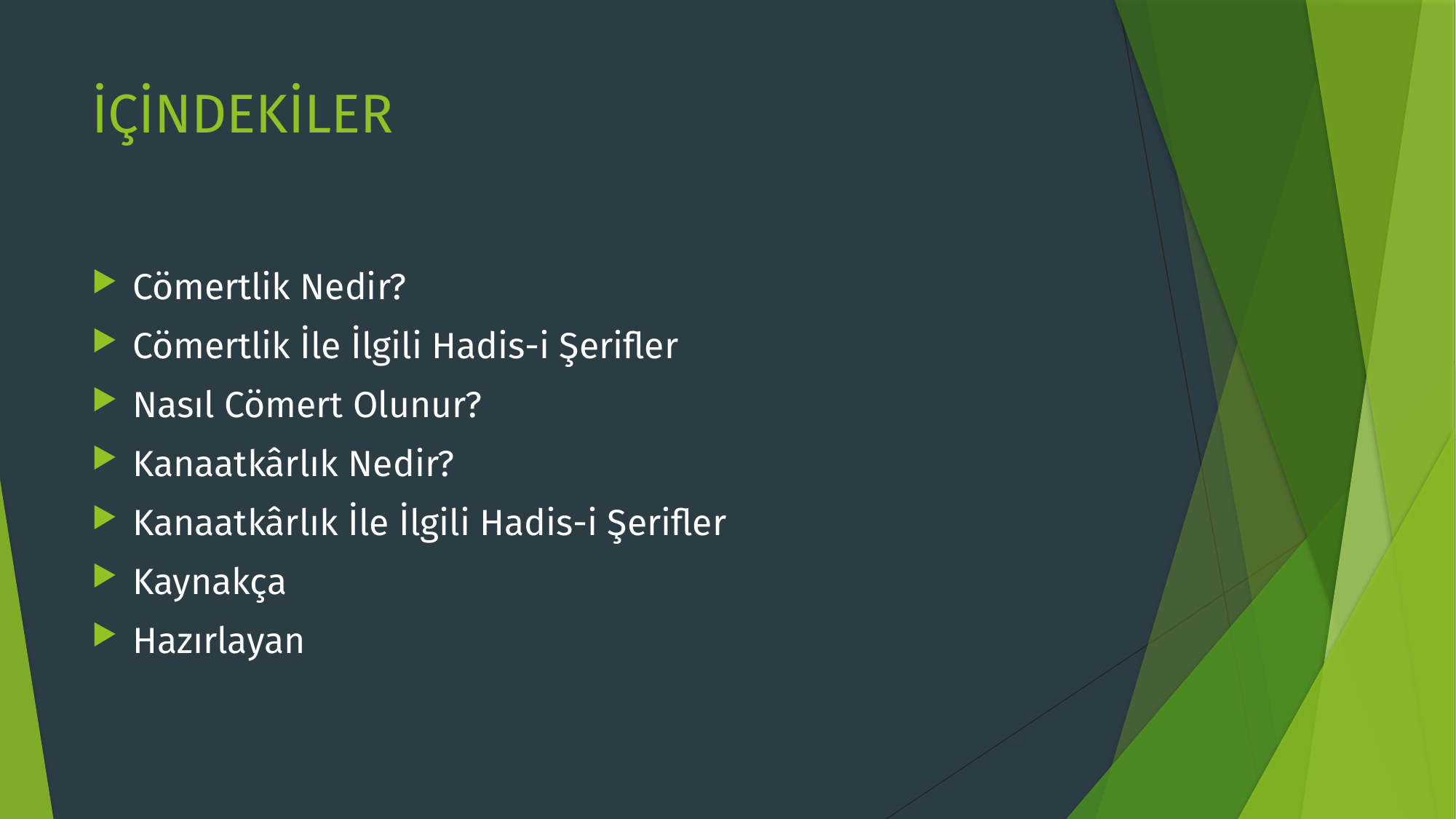

# İÇİNDEKİLER
Cömertlik Nedir?
Cömertlik İle İlgili Hadis-i Şerifler
Nasıl Cömert Olunur?
Kanaatkârlık Nedir?
Kanaatkârlık İle İlgili Hadis-i Şerifler
Kaynakça
Hazırlayan